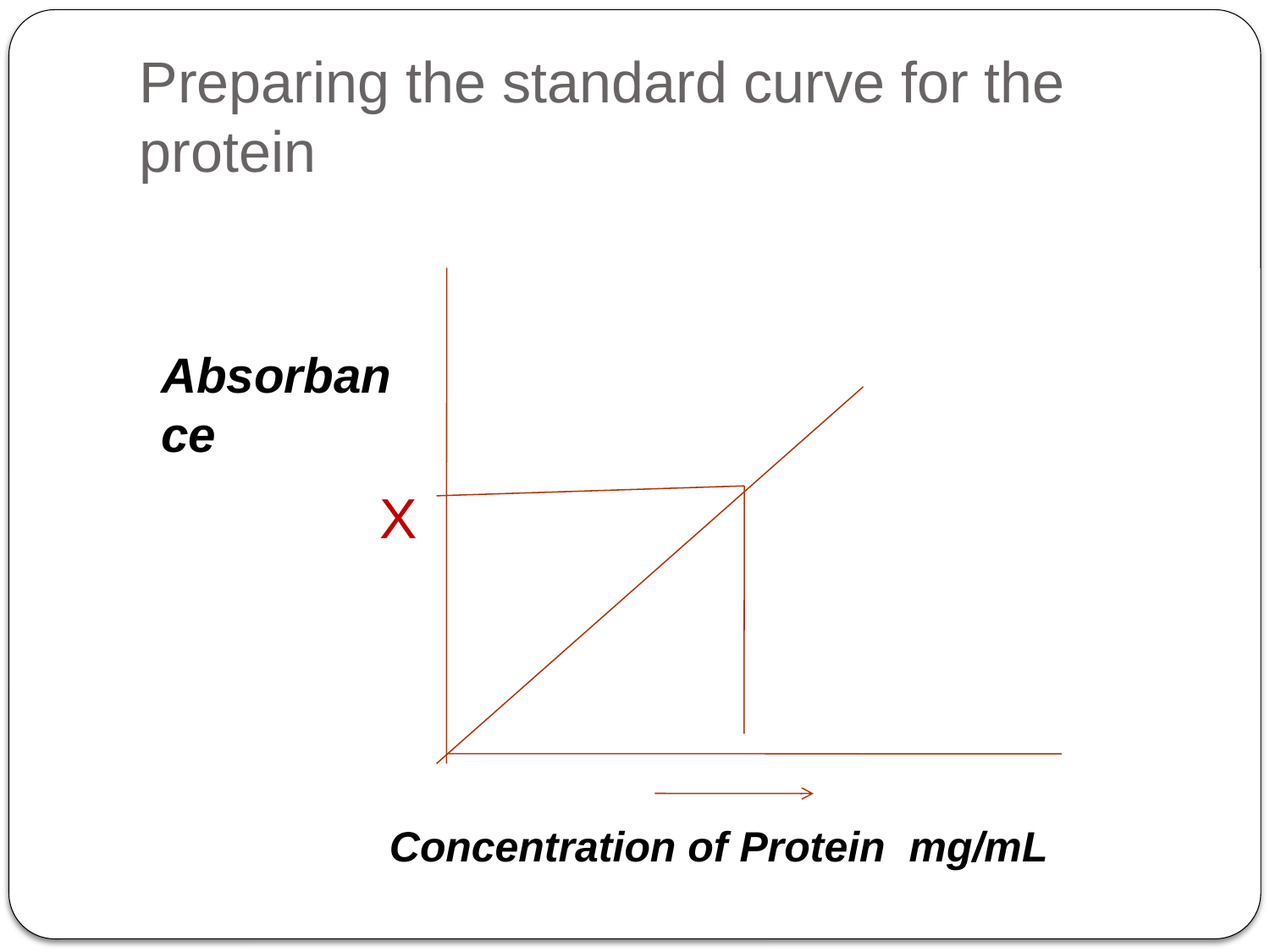

# Preparing the standard curve for the protein
Absorbance
X
Concentration of Protein  mg/mL